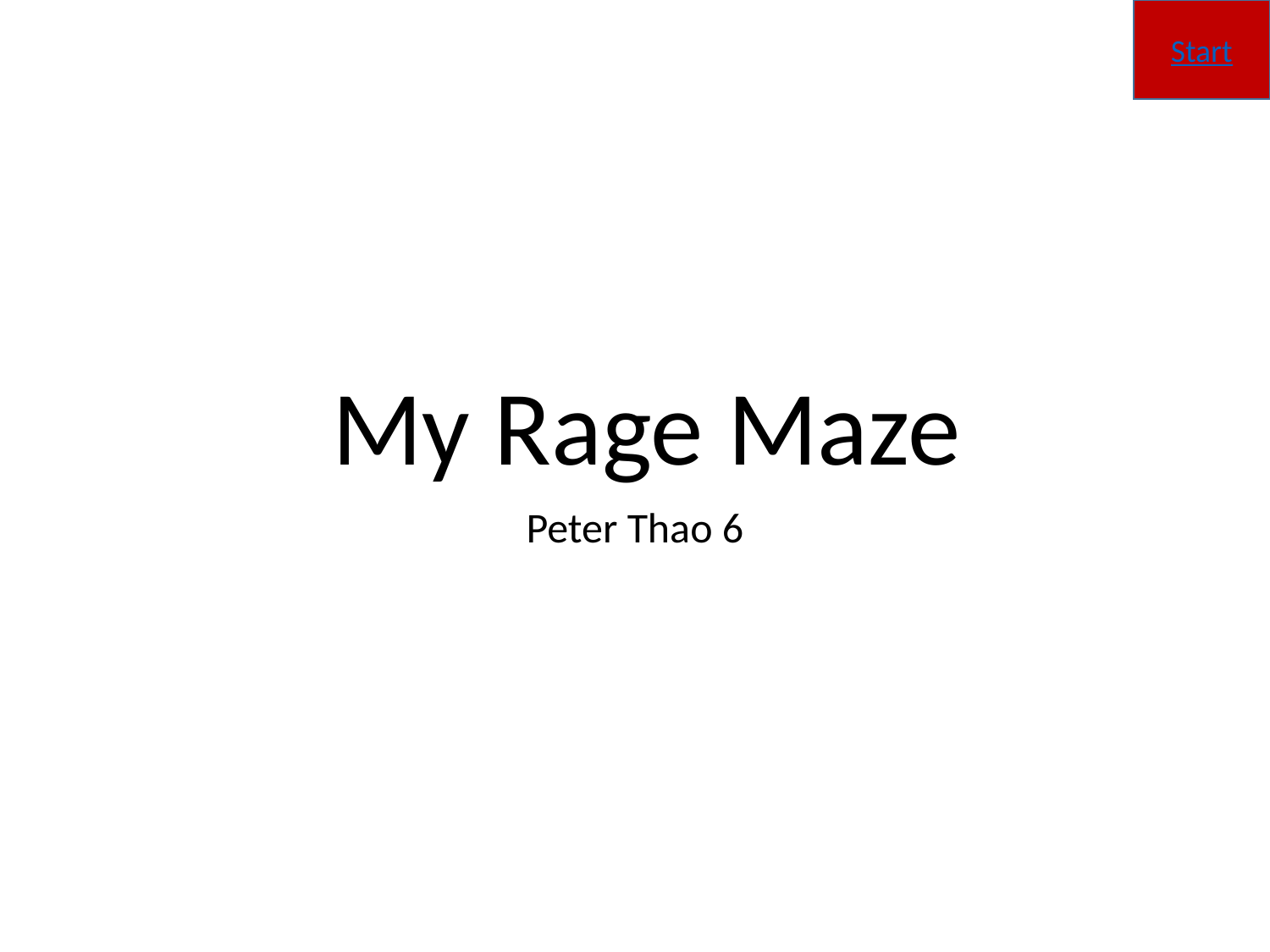

Start
# My Rage Maze
Peter Thao 6